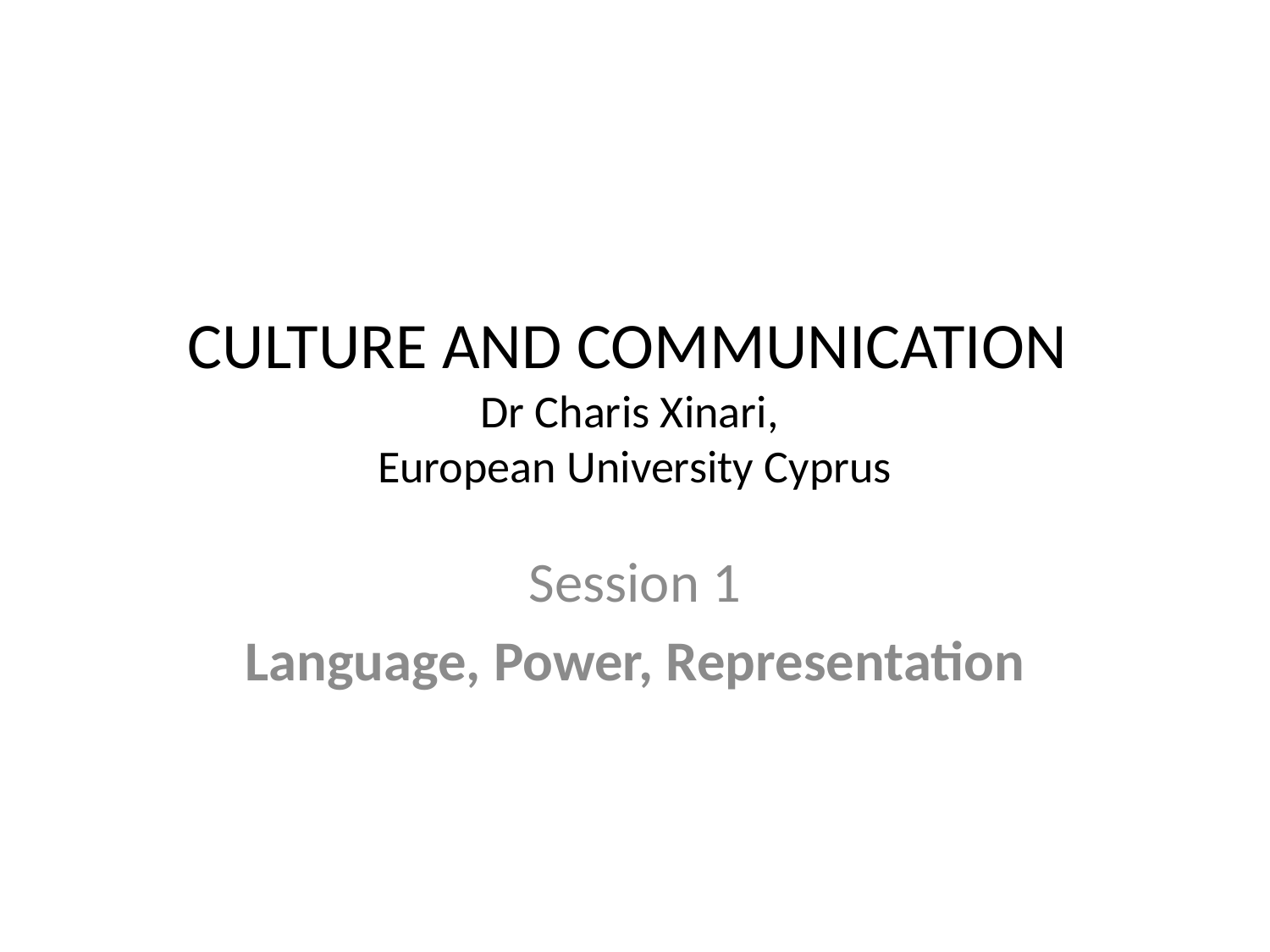

# CULTURE AND COMMUNICATION Dr Charis Xinari, European University Cyprus
Session 1
Language, Power, Representation